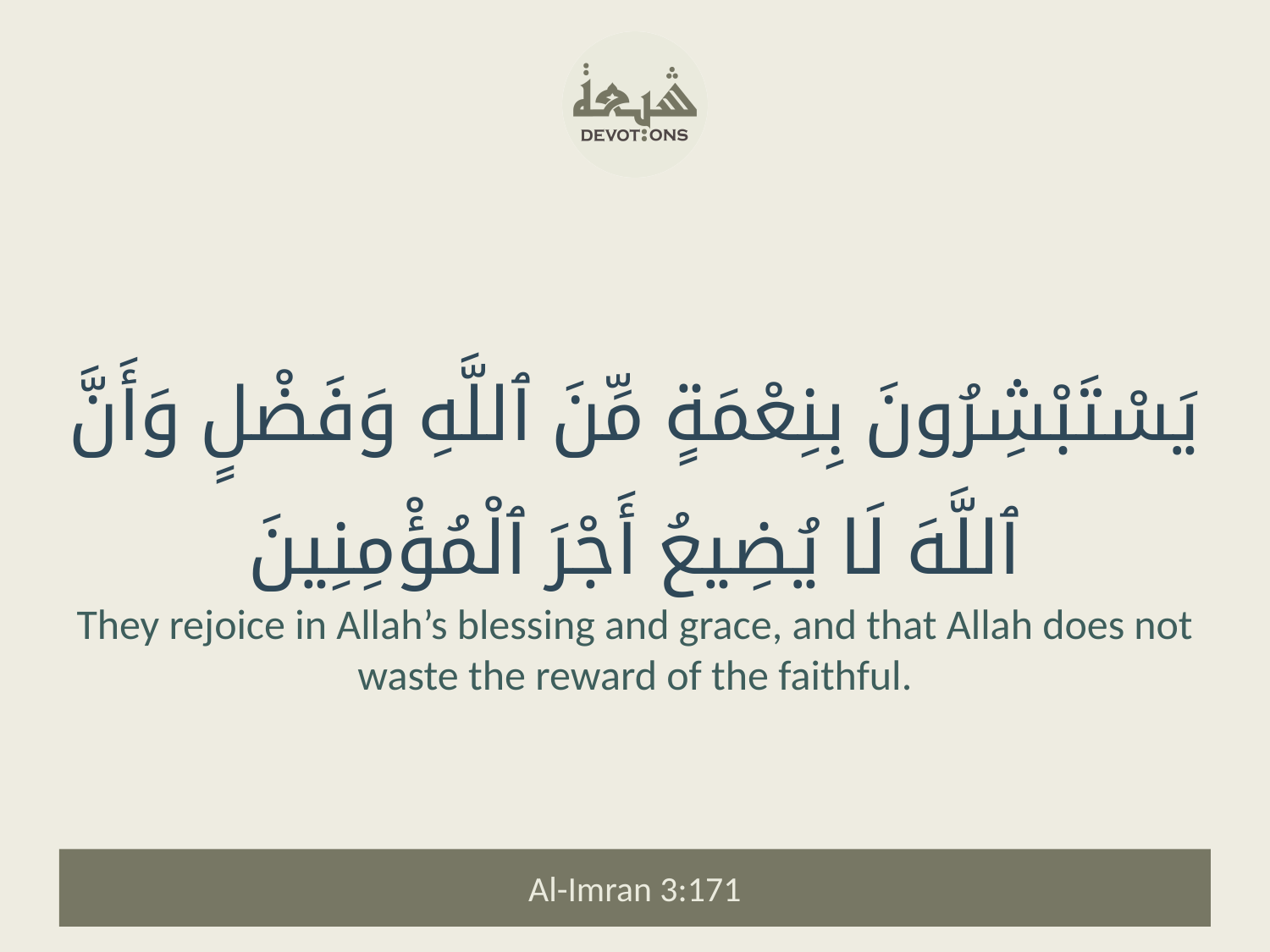

يَسْتَبْشِرُونَ بِنِعْمَةٍ مِّنَ ٱللَّهِ وَفَضْلٍ وَأَنَّ ٱللَّهَ لَا يُضِيعُ أَجْرَ ٱلْمُؤْمِنِينَ
They rejoice in Allah’s blessing and grace, and that Allah does not waste the reward of the faithful.
Al-Imran 3:171